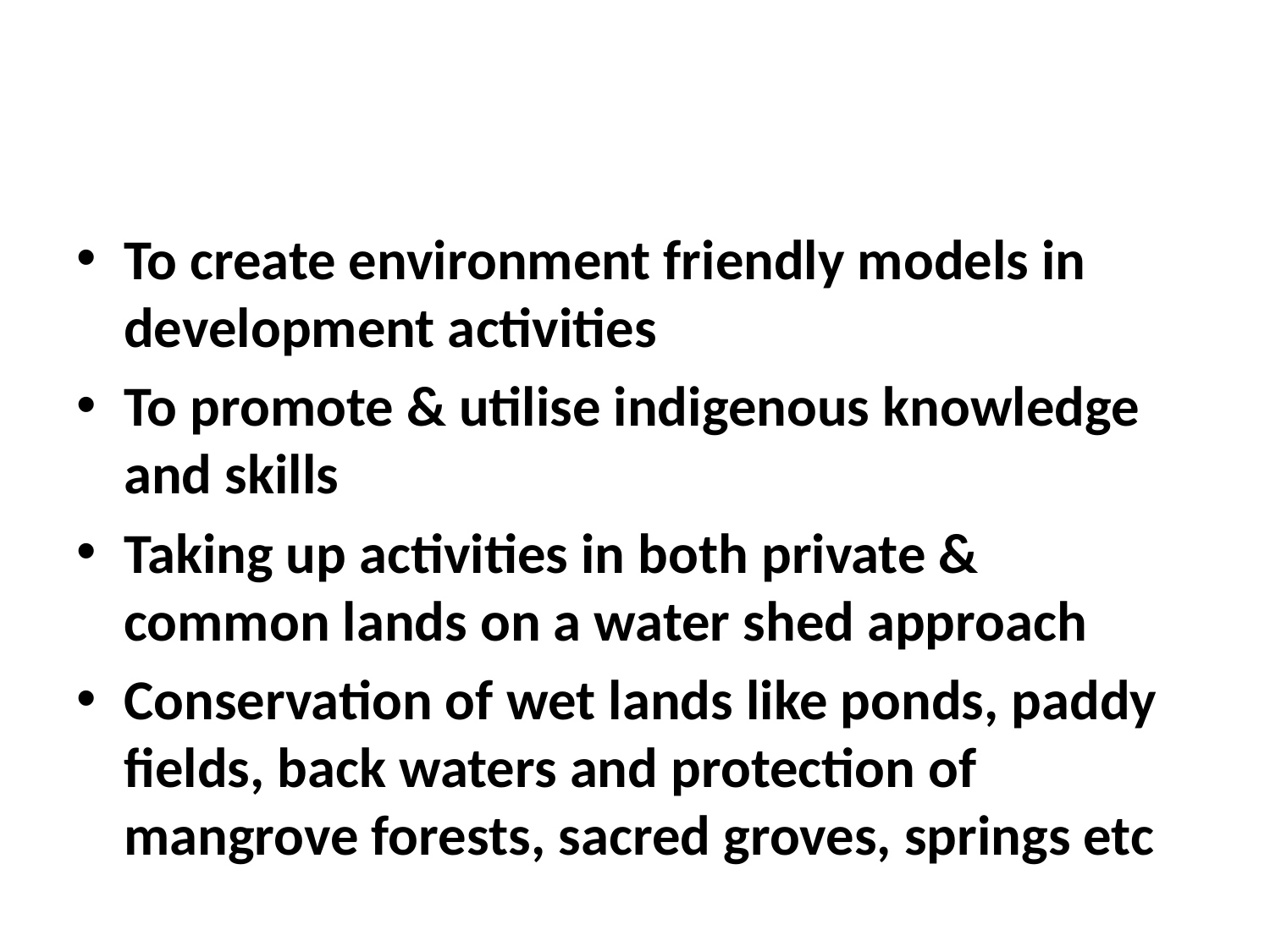

#

To create environment friendly models in development activities
To promote & utilise indigenous knowledge and skills
Taking up activities in both private & common lands on a water shed approach
Conservation of wet lands like ponds, paddy fields, back waters and protection of mangrove forests, sacred groves, springs etc